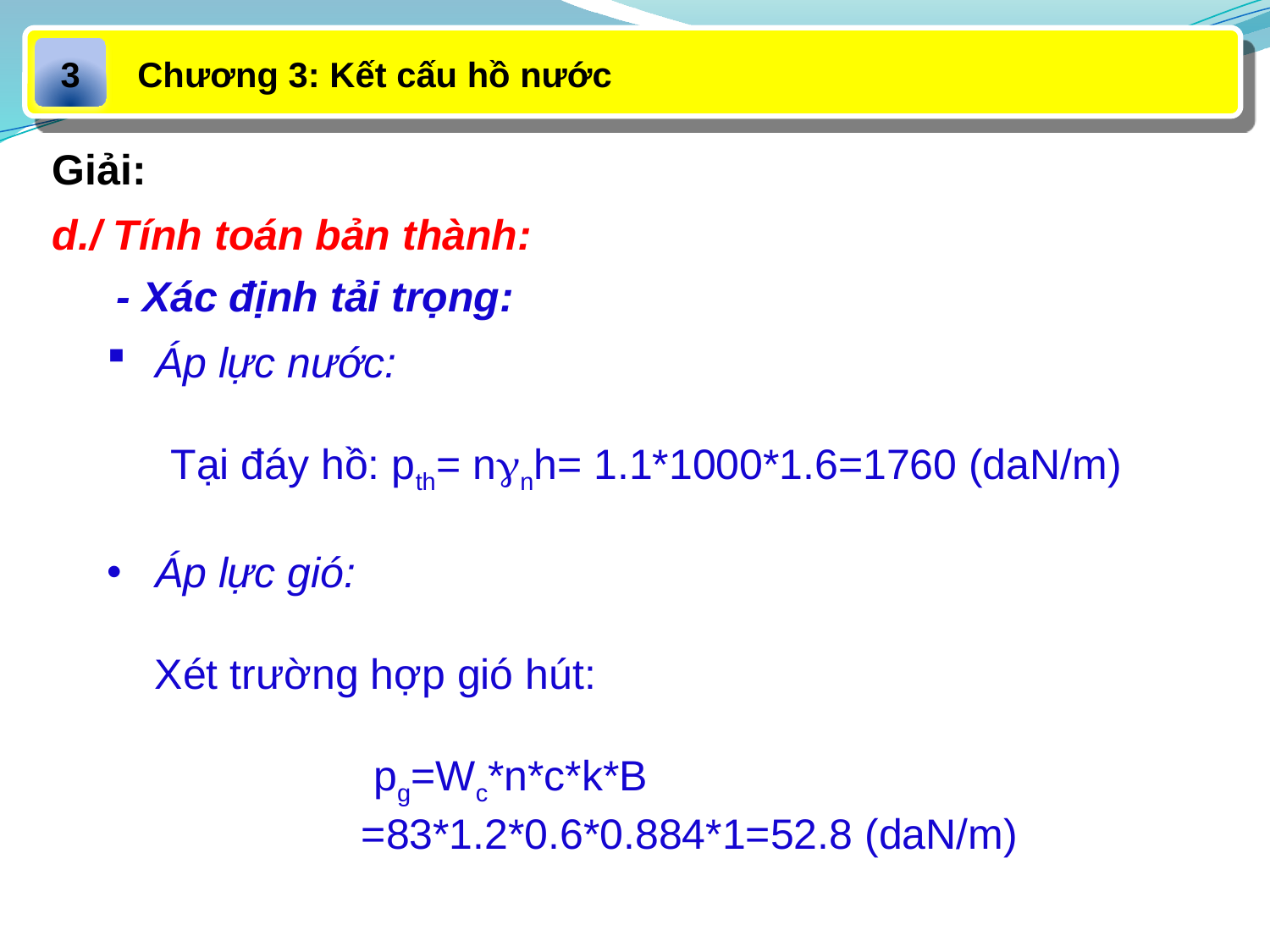

Chương 3: Kết cấu hồ nước
3

Giải:
d./ Tính toán bản thành:
- Xác định tải trọng:
Áp lực nước:

Tại đáy hồ: pth= nγnh= 1.1*1000*1.6=1760 (daN/m)

Áp lực gió:

    Xét trường hợp gió hút:

		 pg=Wc*n*c*k*B  				              		=83*1.2*0.6*0.884*1=52.8 (daN/m)